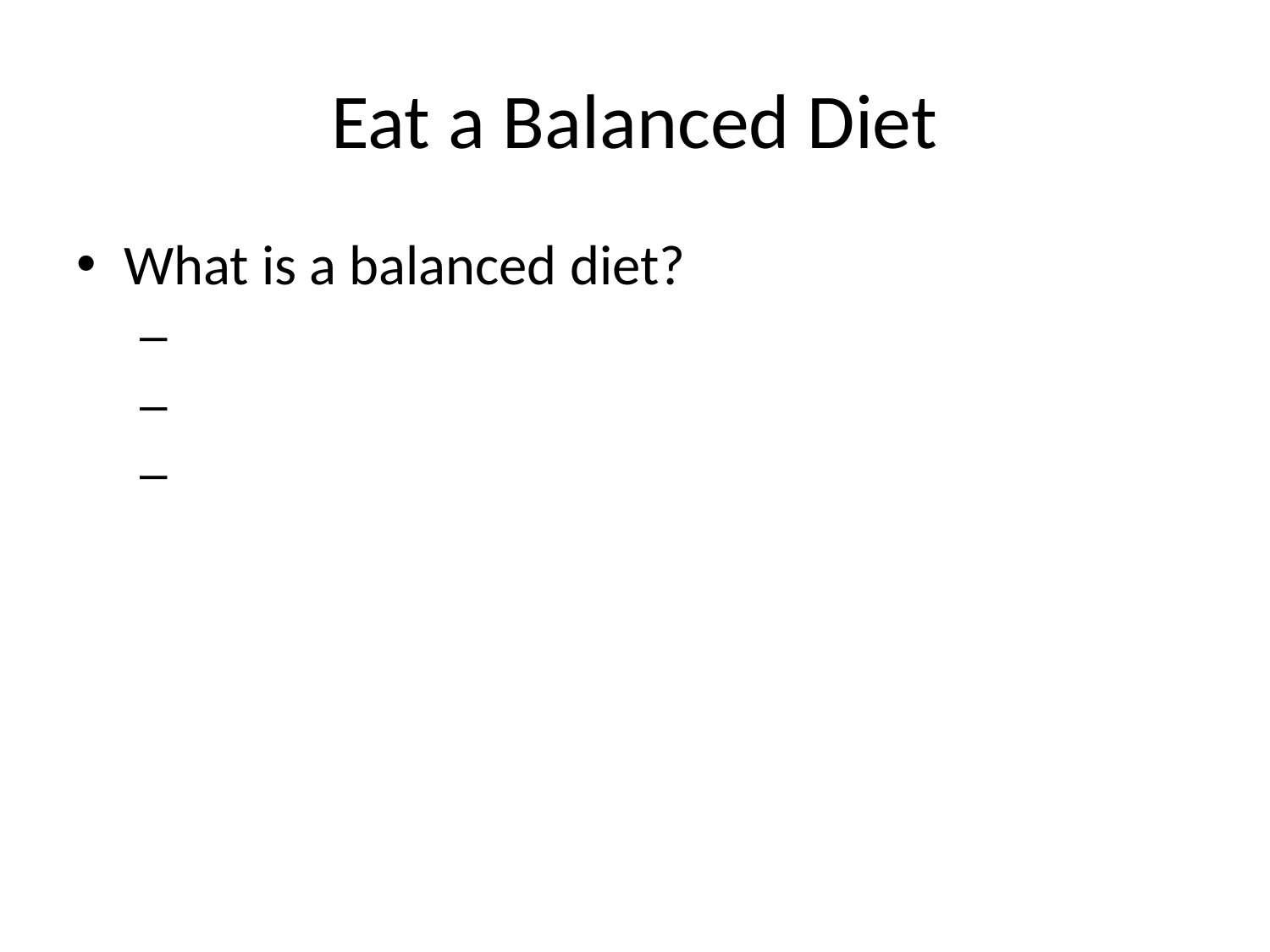

# Eat a Balanced Diet
What is a balanced diet?